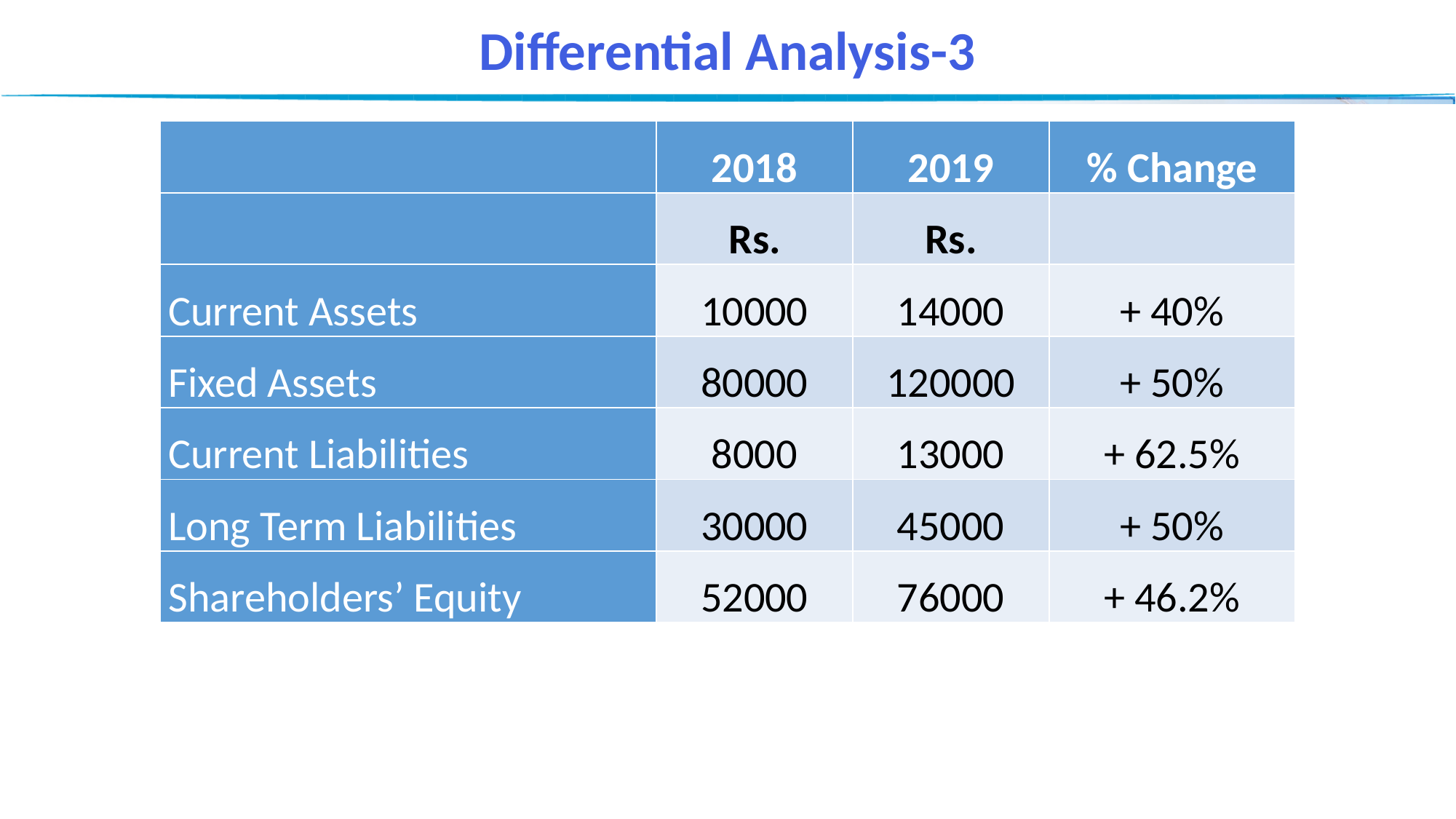

Differential Analysis-3

|  | 2018 | 2019 | % Change |
| --- | --- | --- | --- |
|  | Rs. | Rs. |  |
| Current Assets | 10000 | 14000 | + 40% |
| Fixed Assets | 80000 | 120000 | + 50% |
| Current Liabilities | 8000 | 13000 | + 62.5% |
| Long Term Liabilities | 30000 | 45000 | + 50% |
| Shareholders’ Equity | 52000 | 76000 | + 46.2% |